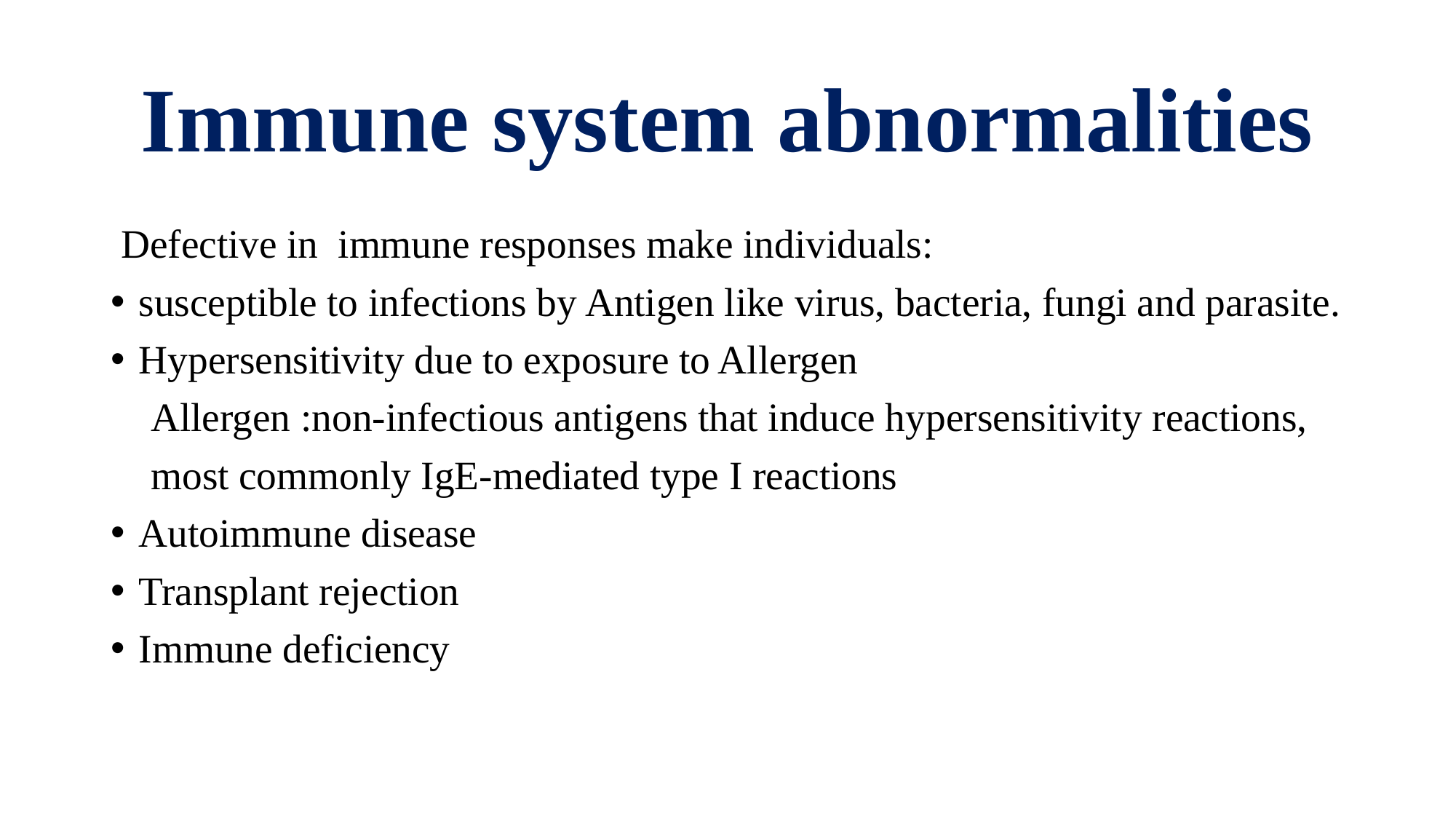

# Immune system abnormalities
 Defective in  immune responses make individuals:
susceptible to infections by Antigen like virus, bacteria, fungi and parasite.
Hypersensitivity due to exposure to Allergen
    Allergen :non-infectious antigens that induce hypersensitivity reactions,
    most commonly IgE-mediated type I reactions
Autoimmune disease
Transplant rejection
Immune deficiency